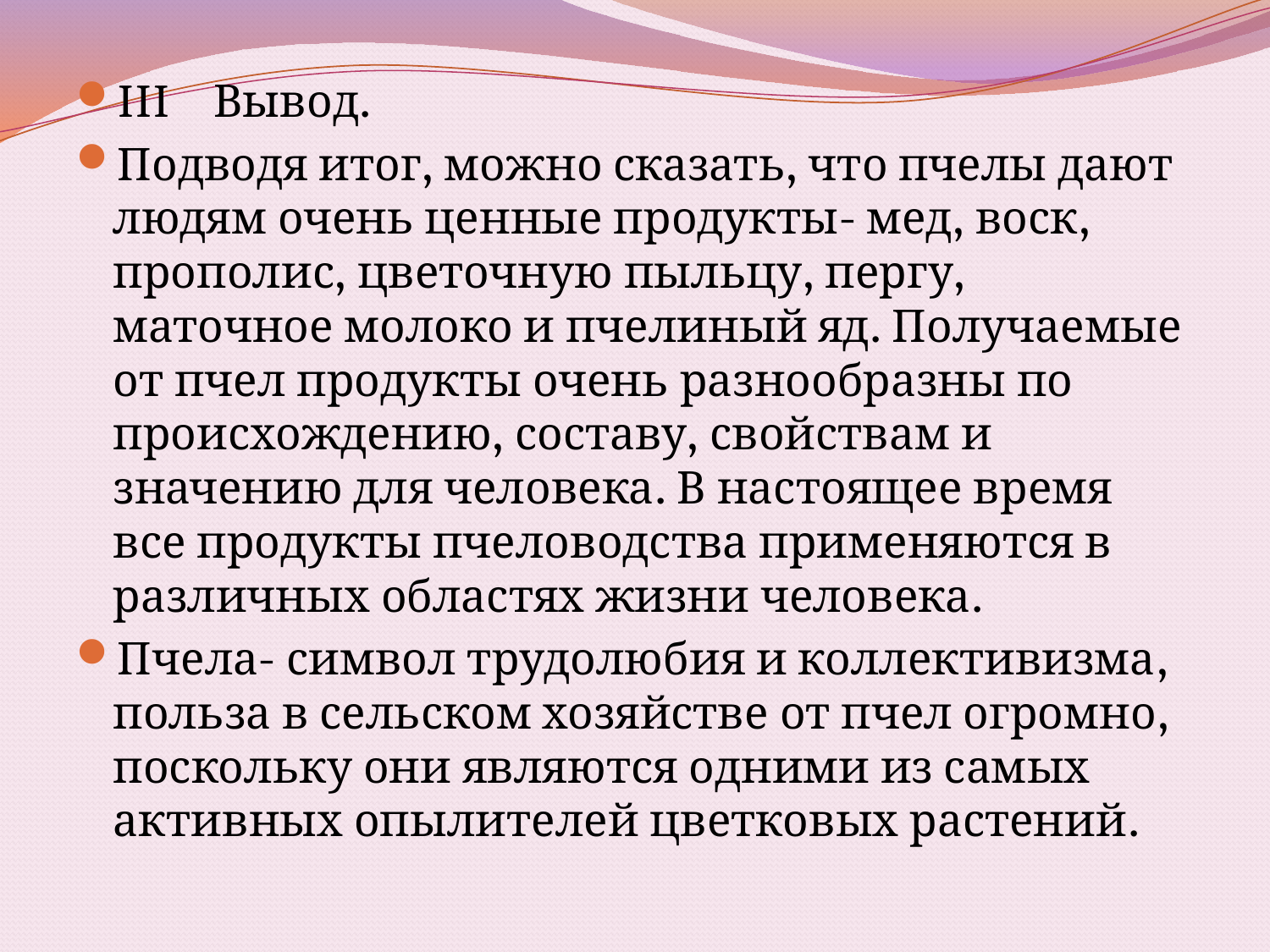

III    Вывод.
Подводя итог, можно сказать, что пчелы дают людям очень ценные продукты- мед, воск, прополис, цветочную пыльцу, пергу, маточное молоко и пчелиный яд. Получаемые от пчел продукты очень разнообразны по происхождению, составу, свойствам и значению для человека. В настоящее время все продукты пчеловодства применяются в различных областях жизни человека.
Пчела- символ трудолюбия и коллективизма, польза в сельском хозяйстве от пчел огромно,  поскольку они являются одними из самых активных опылителей цветковых растений.